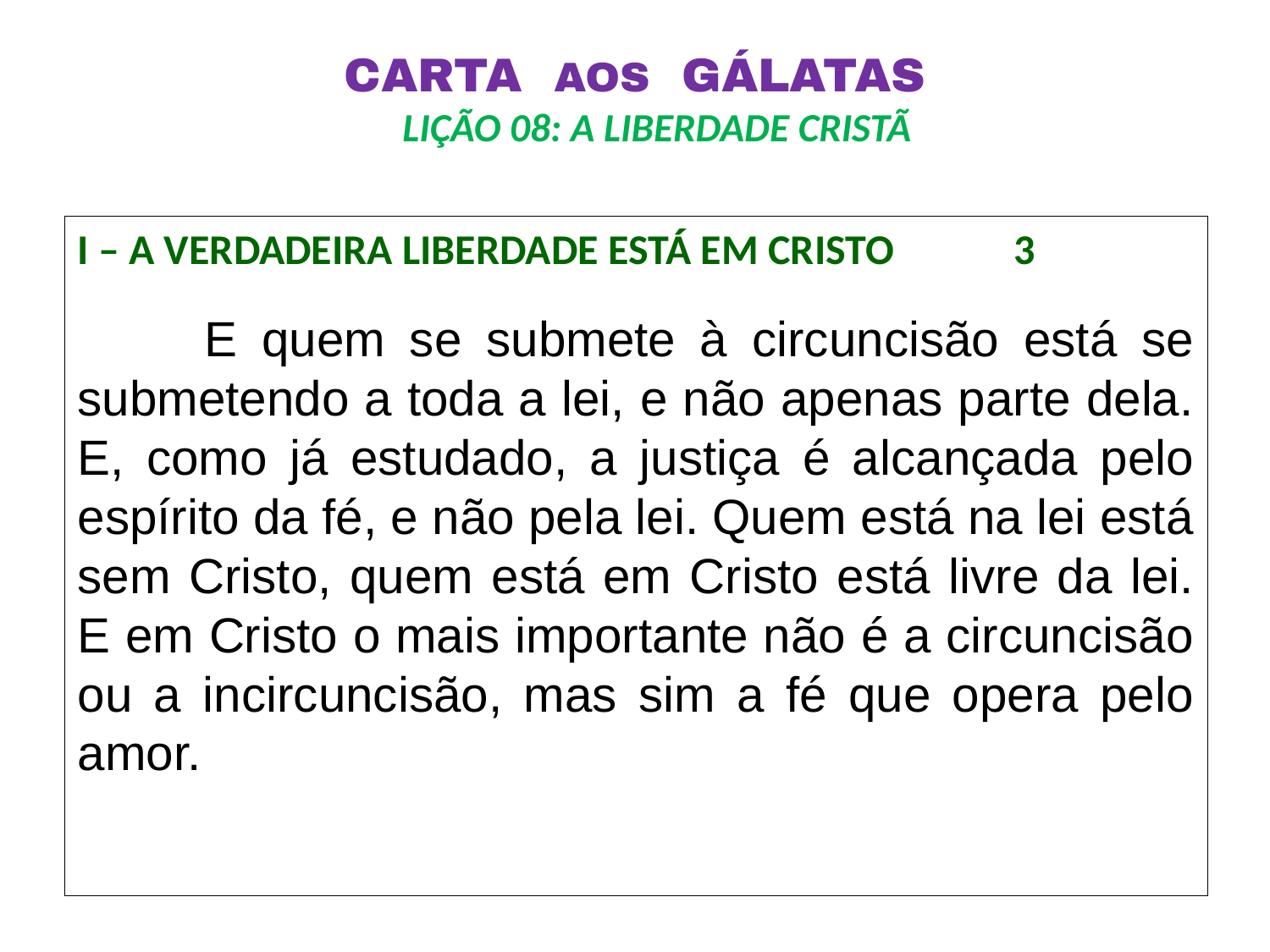

# CARTA  AOS  GÁLATAS LIÇÃO 08: A LIBERDADE CRISTÃ
I – A VERDADEIRA LIBERDADE ESTÁ EM CRISTO	     3

	E quem se submete à circuncisão está se submetendo a toda a lei, e não apenas parte dela. E, como já estudado, a justiça é alcançada pelo espírito da fé, e não pela lei. Quem está na lei está sem Cristo, quem está em Cristo está livre da lei. E em Cristo o mais importante não é a circuncisão ou a incircuncisão, mas sim a fé que opera pelo amor.